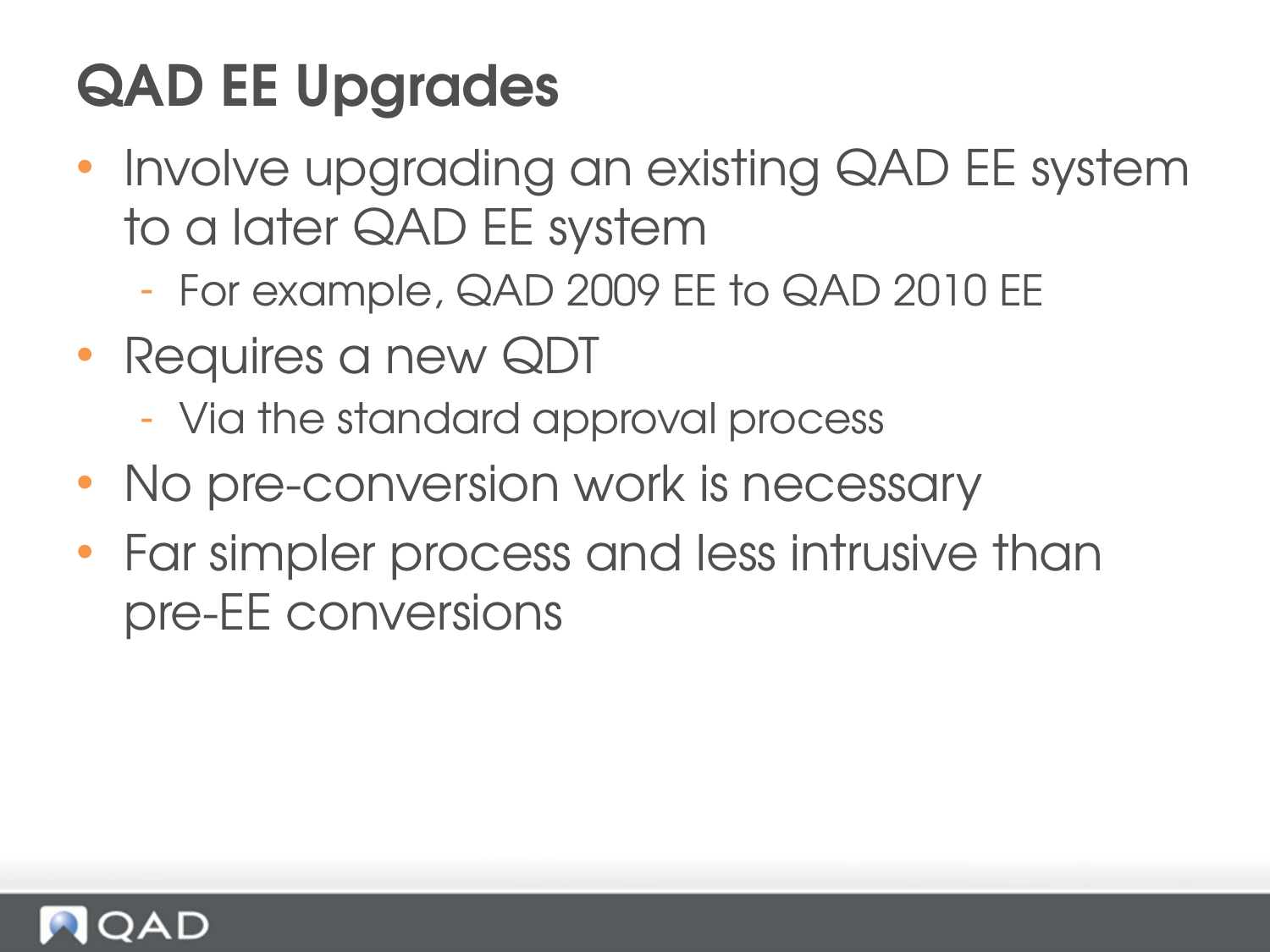

# QAD EE Upgrades
Involve upgrading an existing QAD EE system to a later QAD EE system
For example, QAD 2009 EE to QAD 2010 EE
Requires a new QDT
Via the standard approval process
No pre-conversion work is necessary
Far simpler process and less intrusive than pre-EE conversions